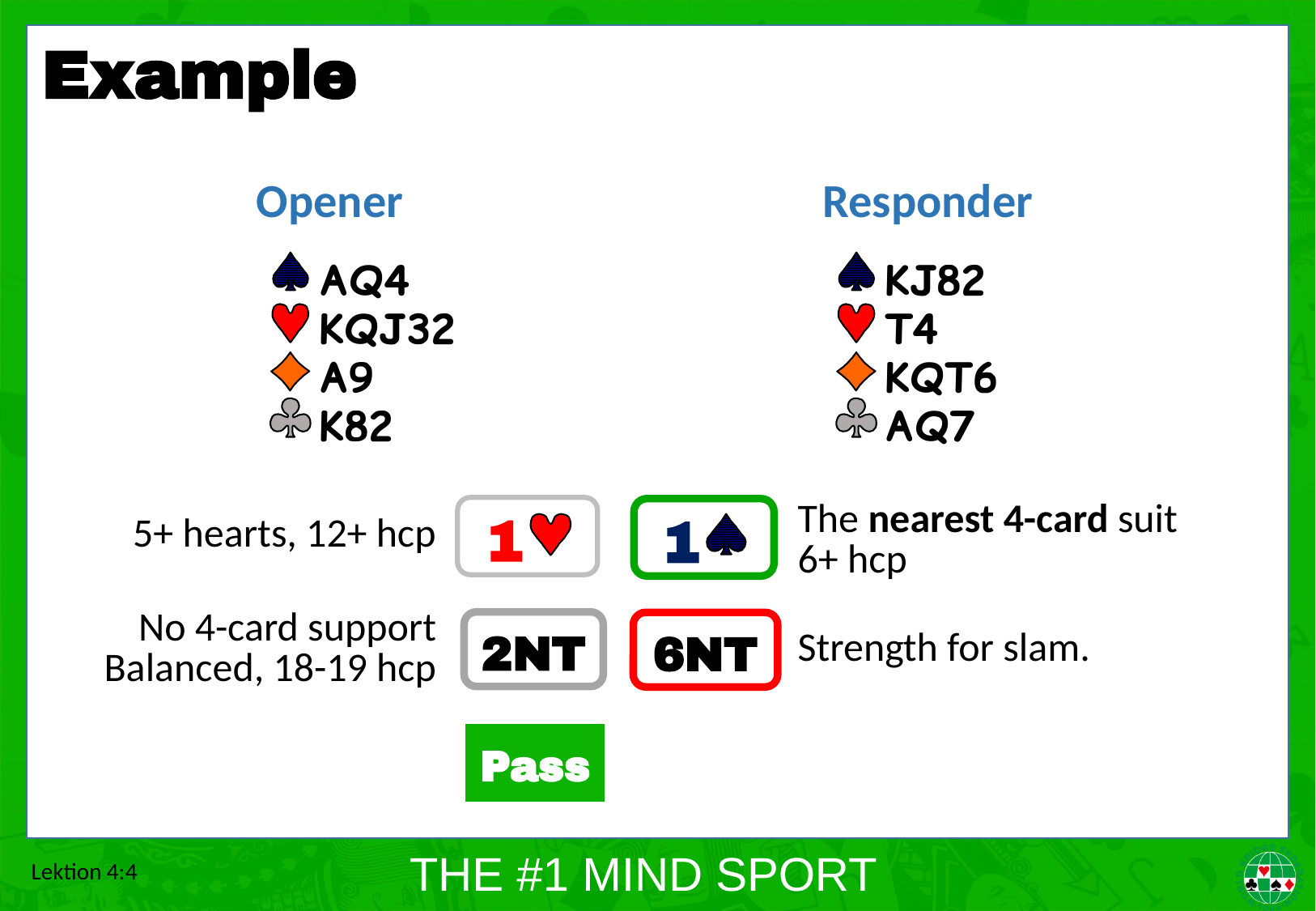

# Example
Opener
Responder
AQ4
KQJ32
A9
K82

KJ82
T4
KQT6
AQ7

The nearest 4-card suit
6+ hcp
1

1

5+ hearts, 12+ hcp
No 4-card support
Balanced, 18-19 hcp
2NT
6NT
Strength for slam.
Pass